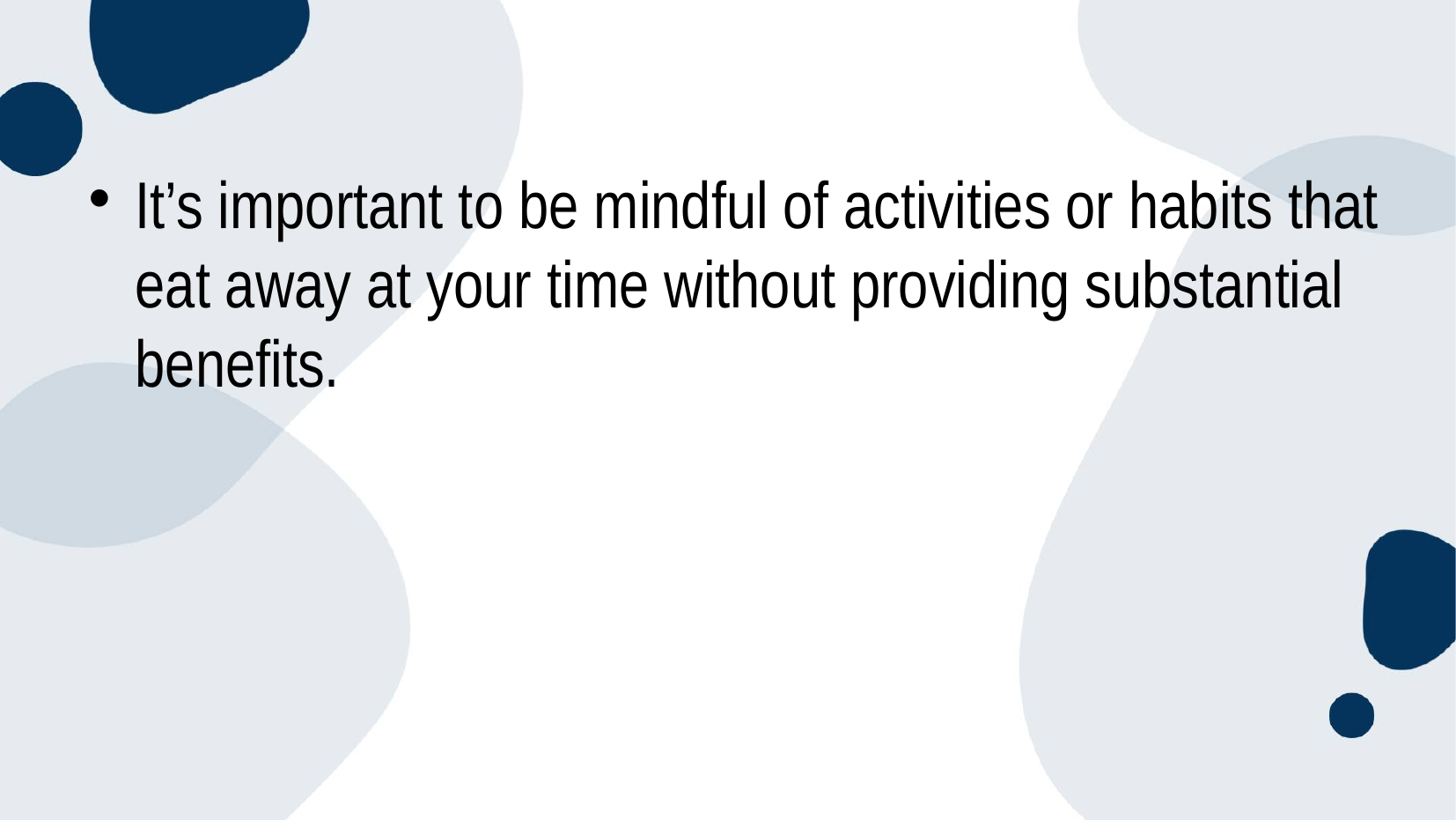

#
It’s important to be mindful of activities or habits that eat away at your time without providing substantial benefits.